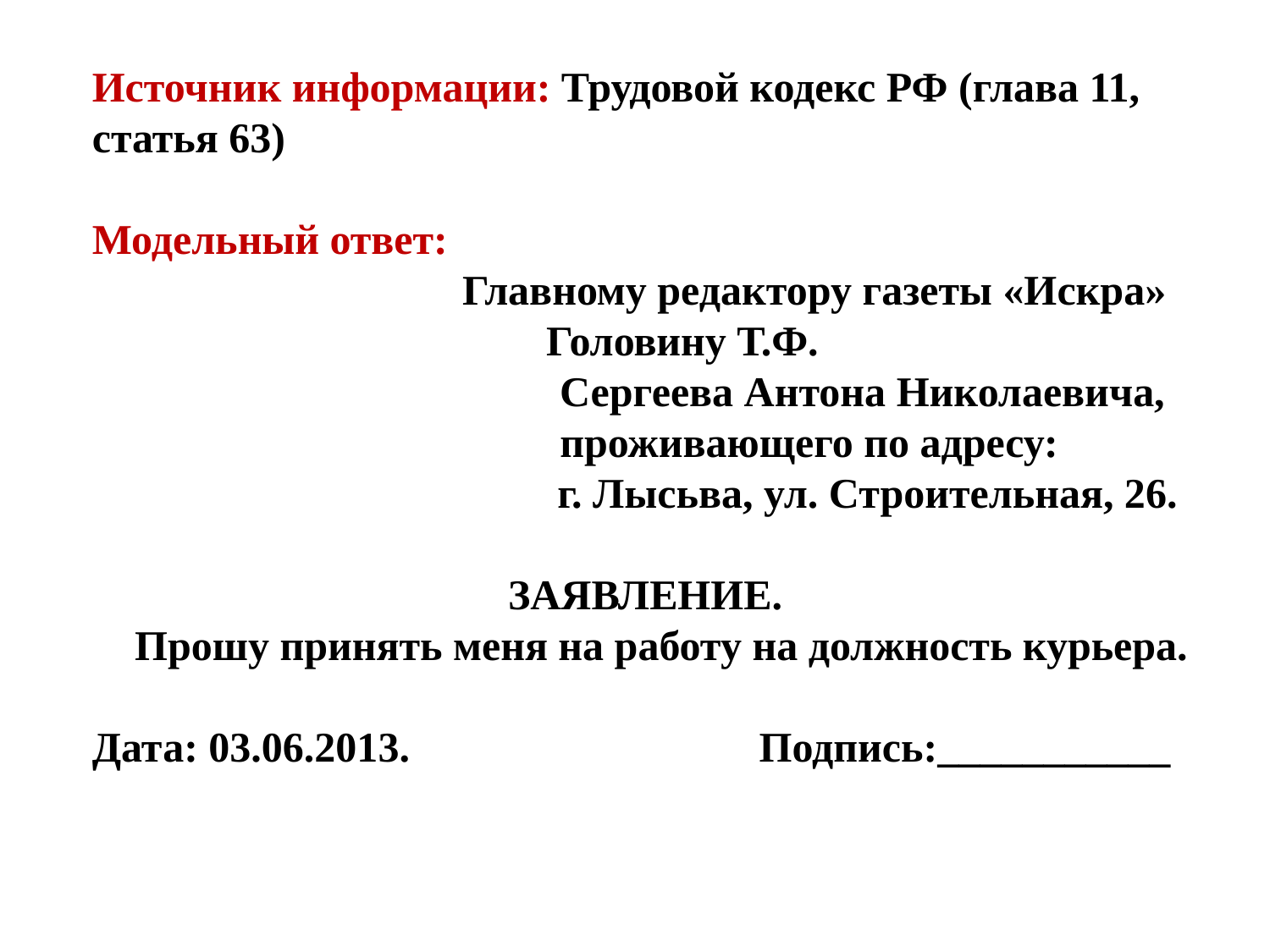

Источник информации: Трудовой кодекс РФ (глава 11, статья 63)

Модельный ответ:
                                   Главному редактору газеты «Искра»
         Головину Т.Ф.
                                          Сергеева Антона Николаевича,
                                 проживающего по адресу:
                                           г. Лысьва, ул. Строительная, 26.

 ЗАЯВЛЕНИЕ.
Прошу принять меня на работу на должность курьера.

Дата: 03.06.2013.                                 Подпись:___________